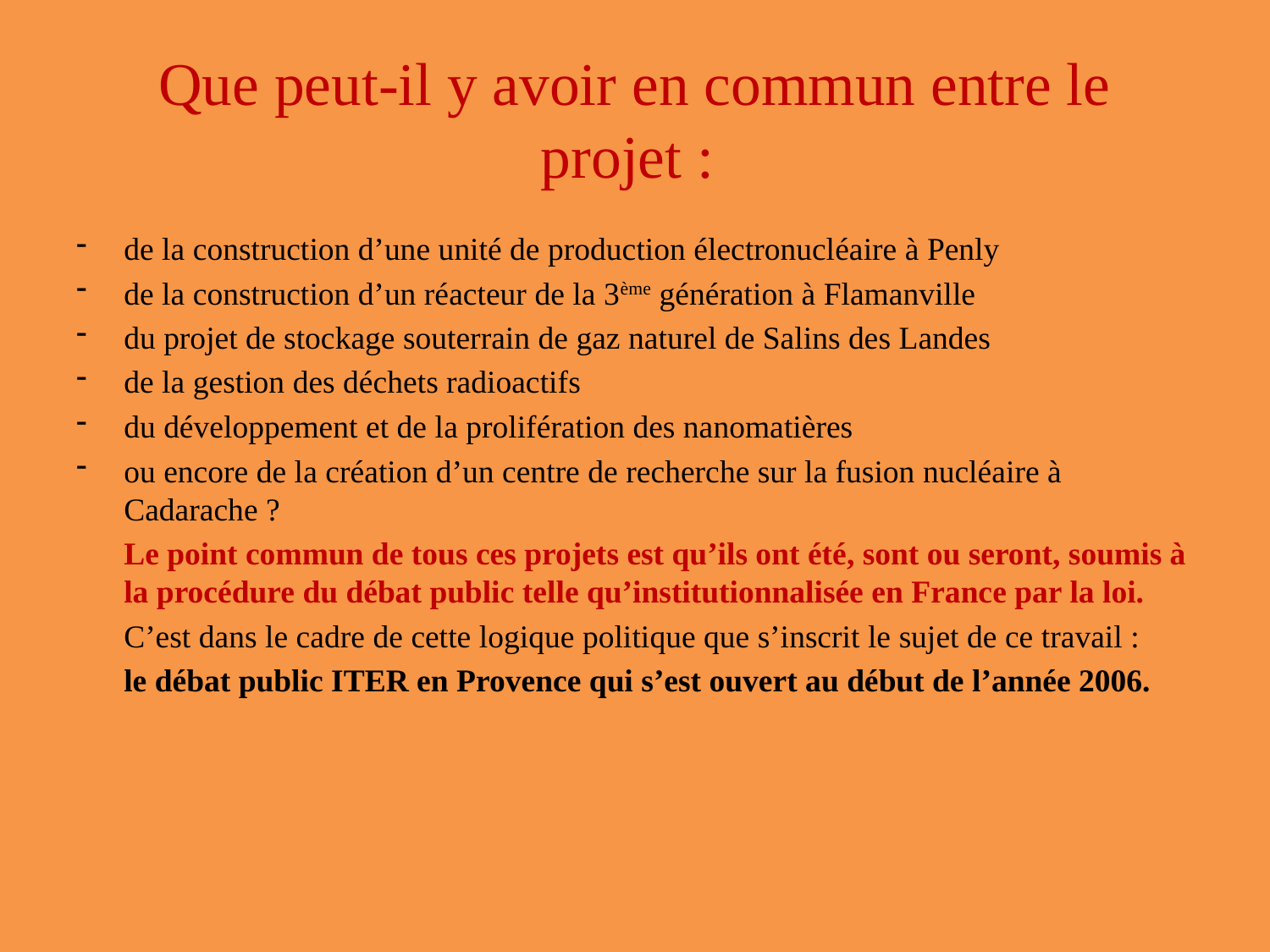

# Que peut-il y avoir en commun entre le projet :
de la construction d’une unité de production électronucléaire à Penly
de la construction d’un réacteur de la 3ème génération à Flamanville
du projet de stockage souterrain de gaz naturel de Salins des Landes
de la gestion des déchets radioactifs
du développement et de la prolifération des nanomatières
ou encore de la création d’un centre de recherche sur la fusion nucléaire à Cadarache ?
	Le point commun de tous ces projets est qu’ils ont été, sont ou seront, soumis à la procédure du débat public telle qu’institutionnalisée en France par la loi.
	C’est dans le cadre de cette logique politique que s’inscrit le sujet de ce travail :
	le débat public ITER en Provence qui s’est ouvert au début de l’année 2006.